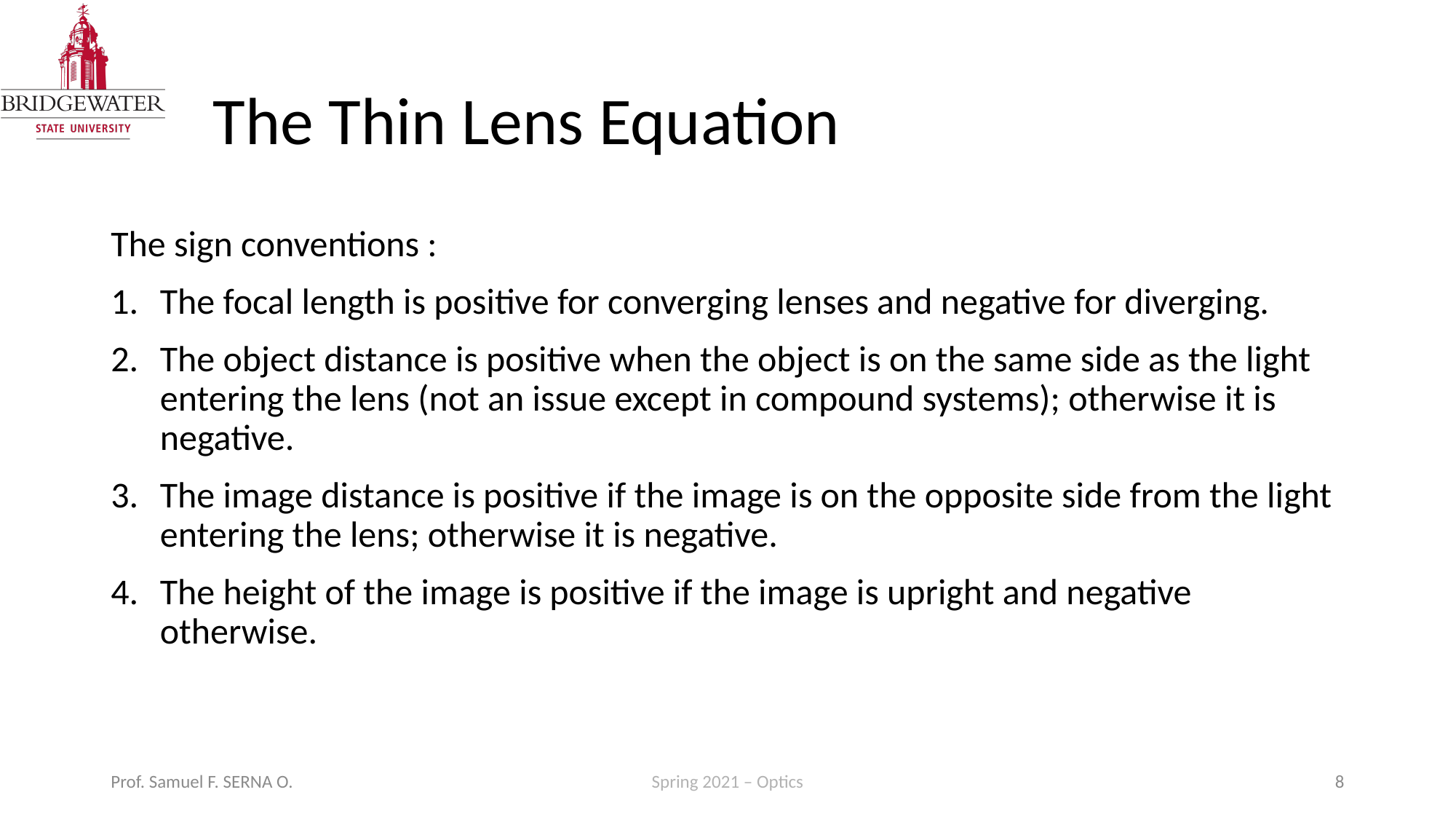

# The Thin Lens Equation
The sign conventions :
The focal length is positive for converging lenses and negative for diverging.
The object distance is positive when the object is on the same side as the light entering the lens (not an issue except in compound systems); otherwise it is negative.
The image distance is positive if the image is on the opposite side from the light entering the lens; otherwise it is negative.
The height of the image is positive if the image is upright and negative otherwise.
Prof. Samuel F. SERNA O.
Spring 2021 – Optics
8